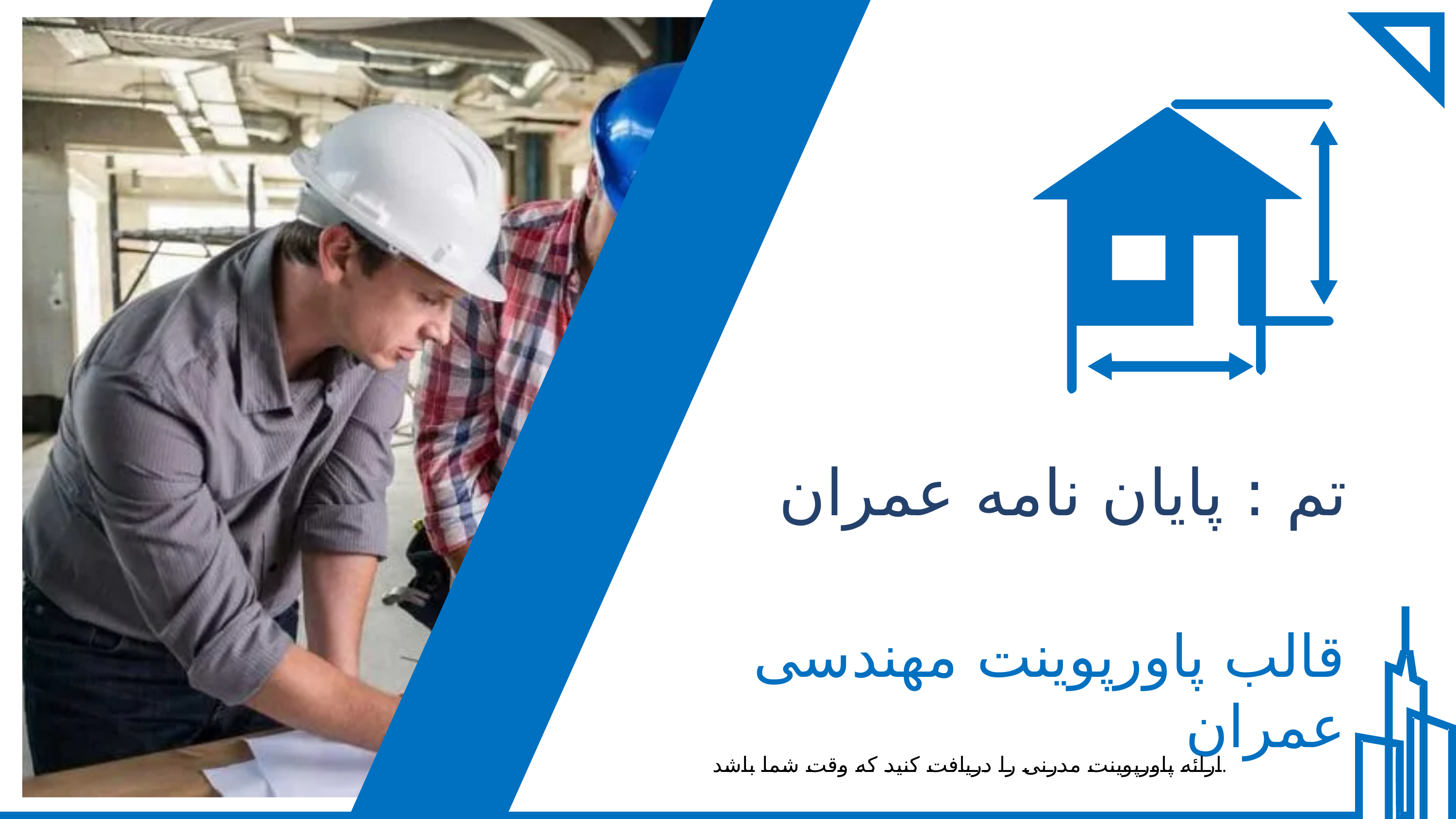

تم : پایان نامه عمران

قالب پاورپوینت مهندسی عمران

ارائه پاورپوینت مدرنی را دریافت کنید که وقت شما باشد.